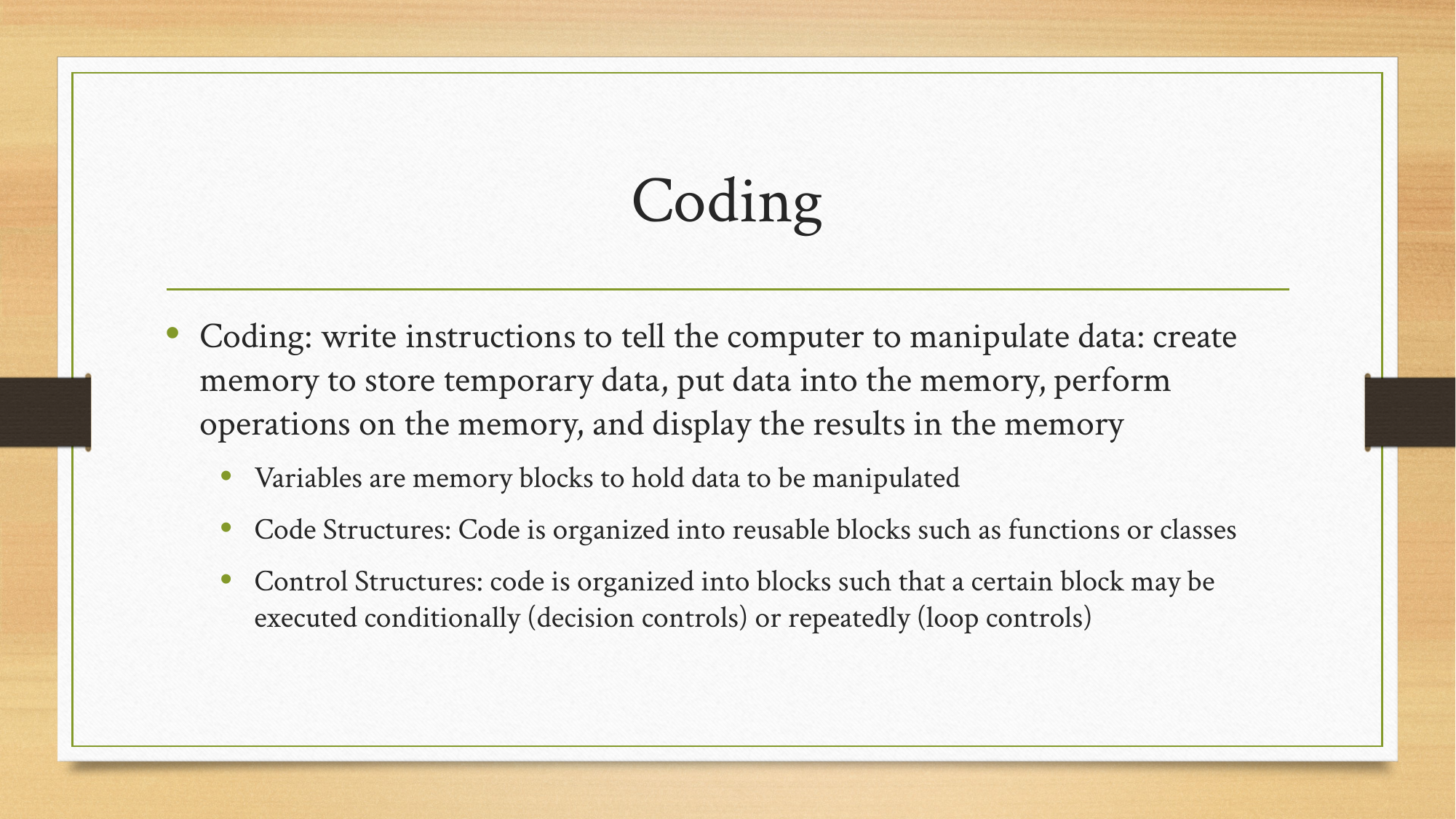

# Coding
Coding: write instructions to tell the computer to manipulate data: create memory to store temporary data, put data into the memory, perform operations on the memory, and display the results in the memory
Variables are memory blocks to hold data to be manipulated
Code Structures: Code is organized into reusable blocks such as functions or classes
Control Structures: code is organized into blocks such that a certain block may be executed conditionally (decision controls) or repeatedly (loop controls)